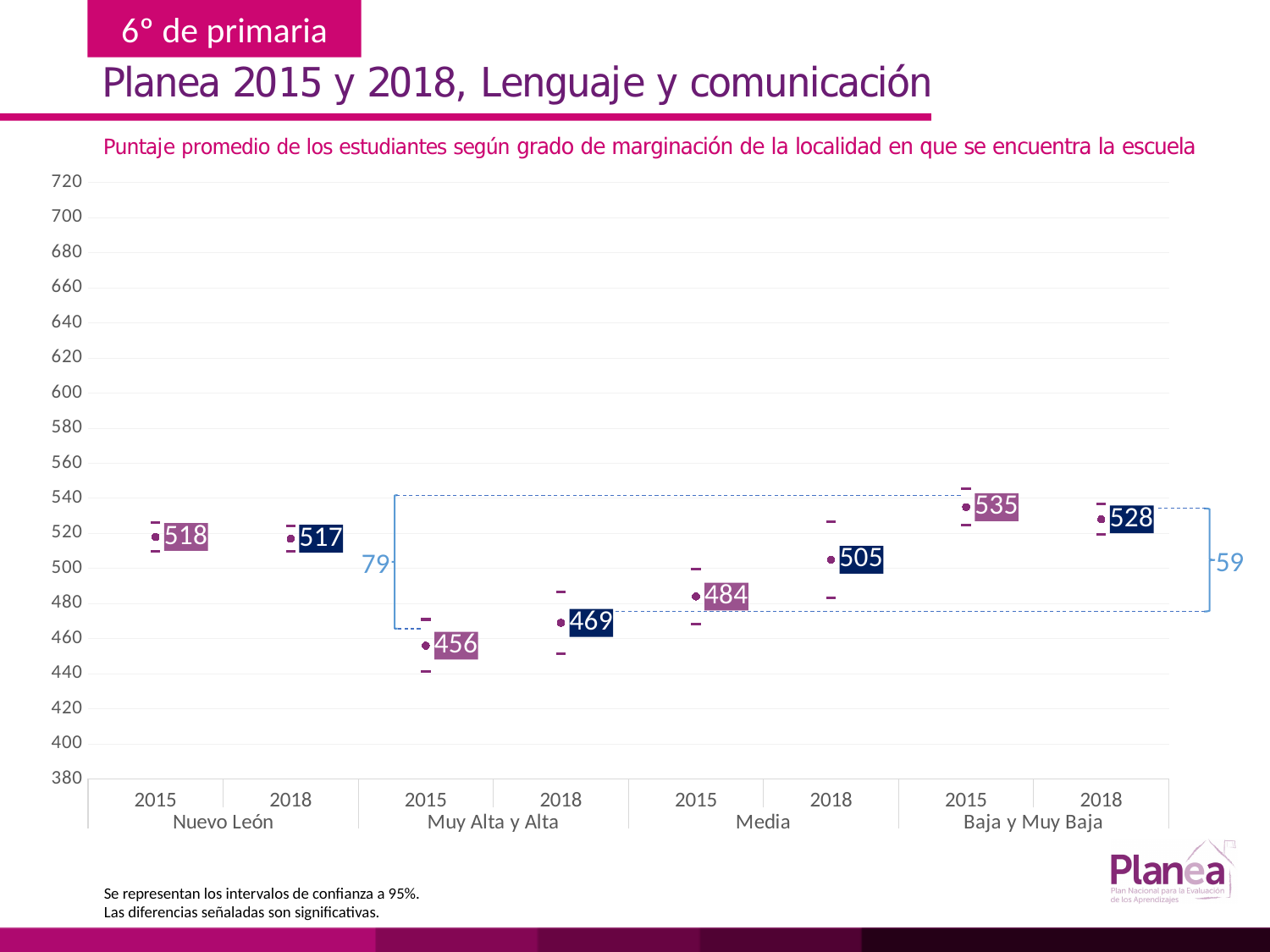

Planea 2015 y 2018, Lenguaje y comunicación

Puntaje promedio de los estudiantes según grado de marginación de la localidad en que se encuentra la escuela

### Chart

| Category |  |  |  |
|---|---|---|---|
| 2015 | 509.841 | 526.159 | 518.0 |
| 2018 | 509.637 | 524.363 | 517.0 |
| 2015 | 441.075 | 470.925 | 456.0 |
| 2018 | 451.289 | 486.711 | 469.0 |
| 2015 | 468.478 | 499.522 | 484.0 |
| 2018 | 483.11 | 526.89 | 505.0 |
| 2015 | 524.652 | 545.348 | 535.0 |
| 2018 | 519.244 | 536.756 | 528.0 |
79

59
Se representan los intervalos de confianza a 95%.
Las diferencias señaladas son significativas.